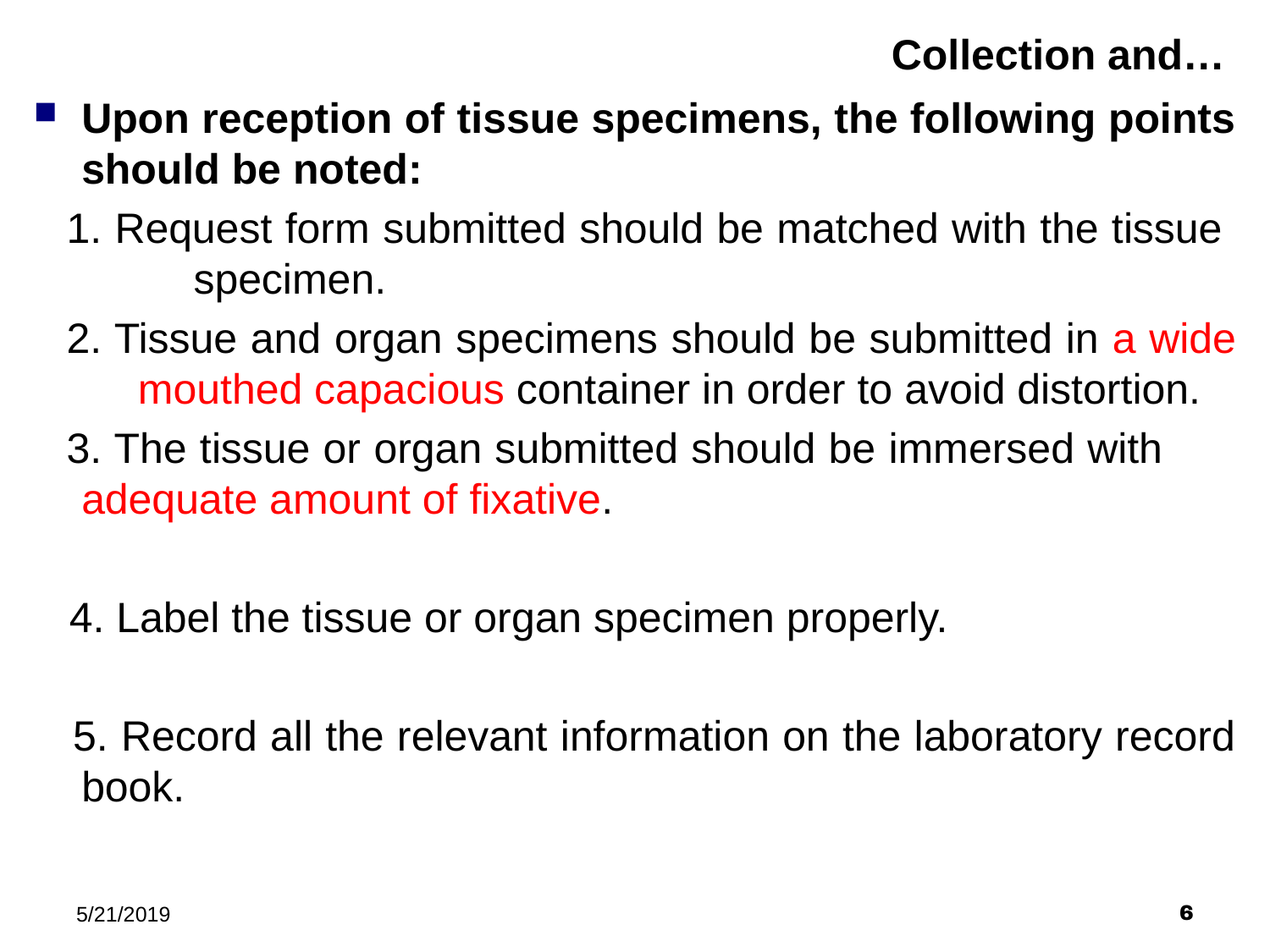

# Collection and…
Upon reception of tissue specimens, the following points should be noted:
1. Request form submitted should be matched with the tissue        	specimen.
2. Tissue and organ specimens should be submitted in a wide mouthed capacious container in order to avoid distortion.
3. The tissue or organ submitted should be immersed with 	adequate amount of fixative.

   4. Label the tissue or organ specimen properly.

   5. Record all the relevant information on the laboratory record book.

5/21/2019
6